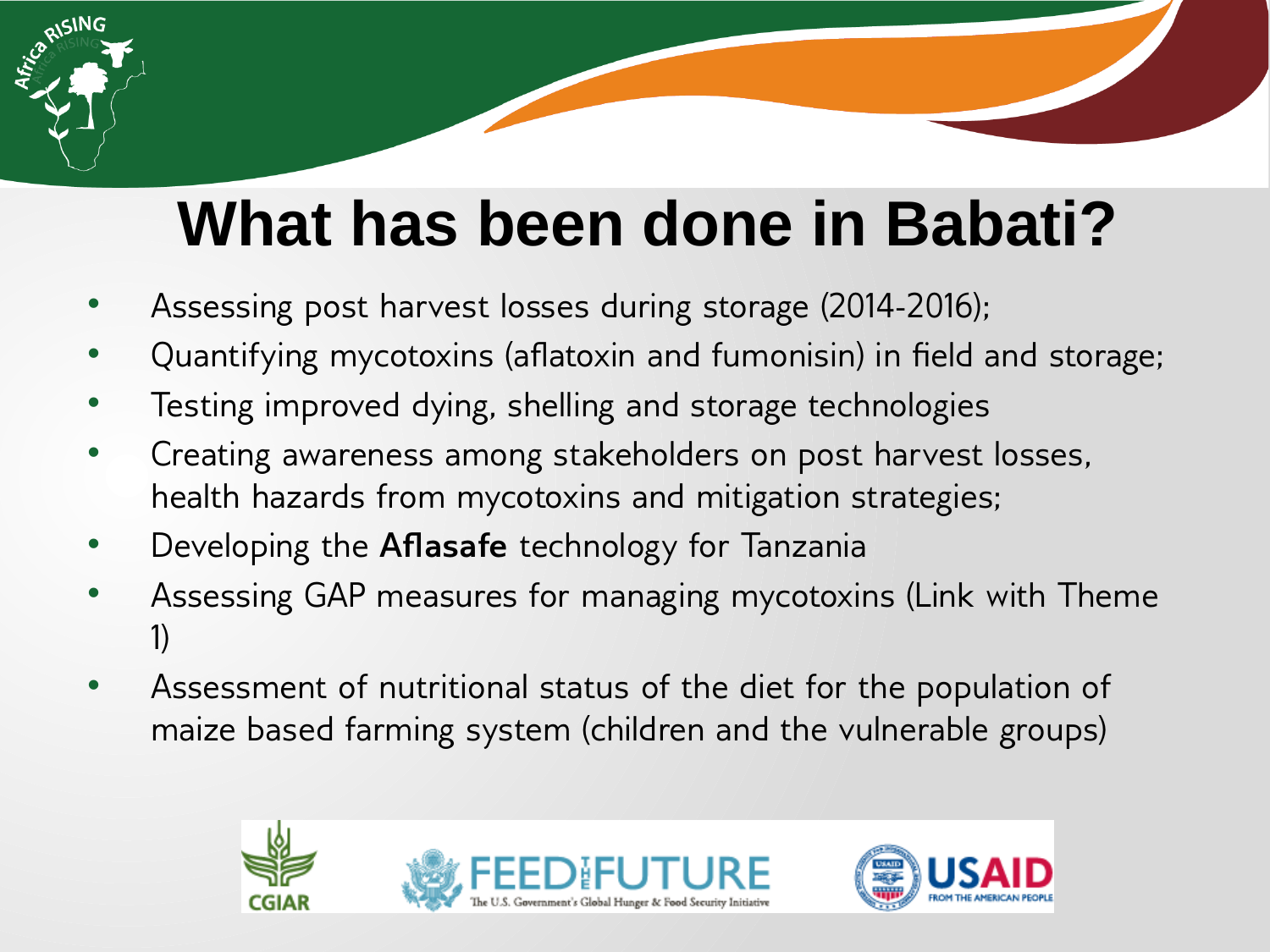

What has been done in Babati?
Assessing post harvest losses during storage (2014-2016);
Quantifying mycotoxins (aflatoxin and fumonisin) in field and storage;
Testing improved dying, shelling and storage technologies
Creating awareness among stakeholders on post harvest losses, health hazards from mycotoxins and mitigation strategies;
Developing the Aflasafe technology for Tanzania
Assessing GAP measures for managing mycotoxins (Link with Theme 1)
Assessment of nutritional status of the diet for the population of maize based farming system (children and the vulnerable groups)